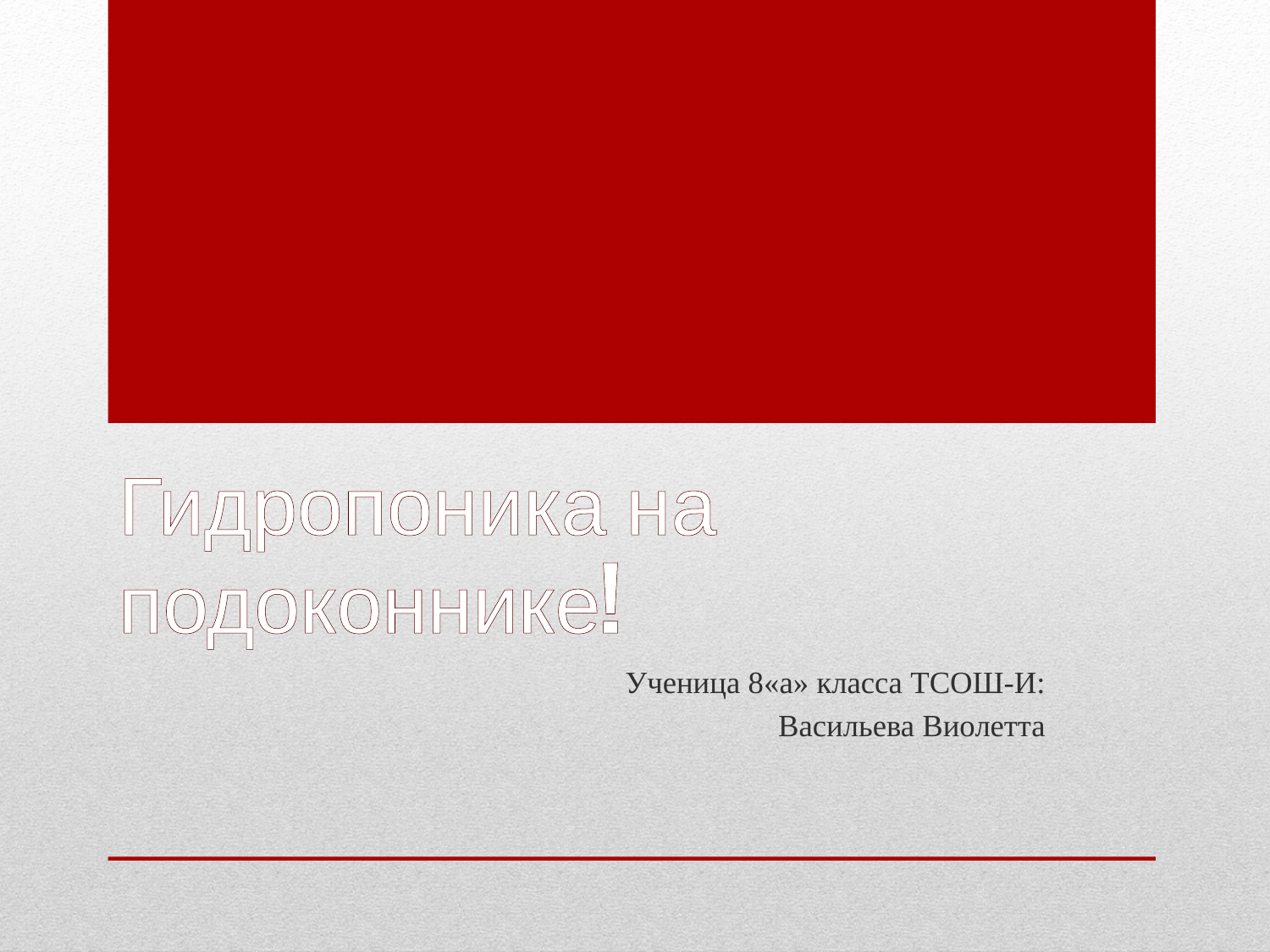

# Гидропоника на подоконнике!
Ученица 8«а» класса ТСОШ-И:
Васильева Виолетта